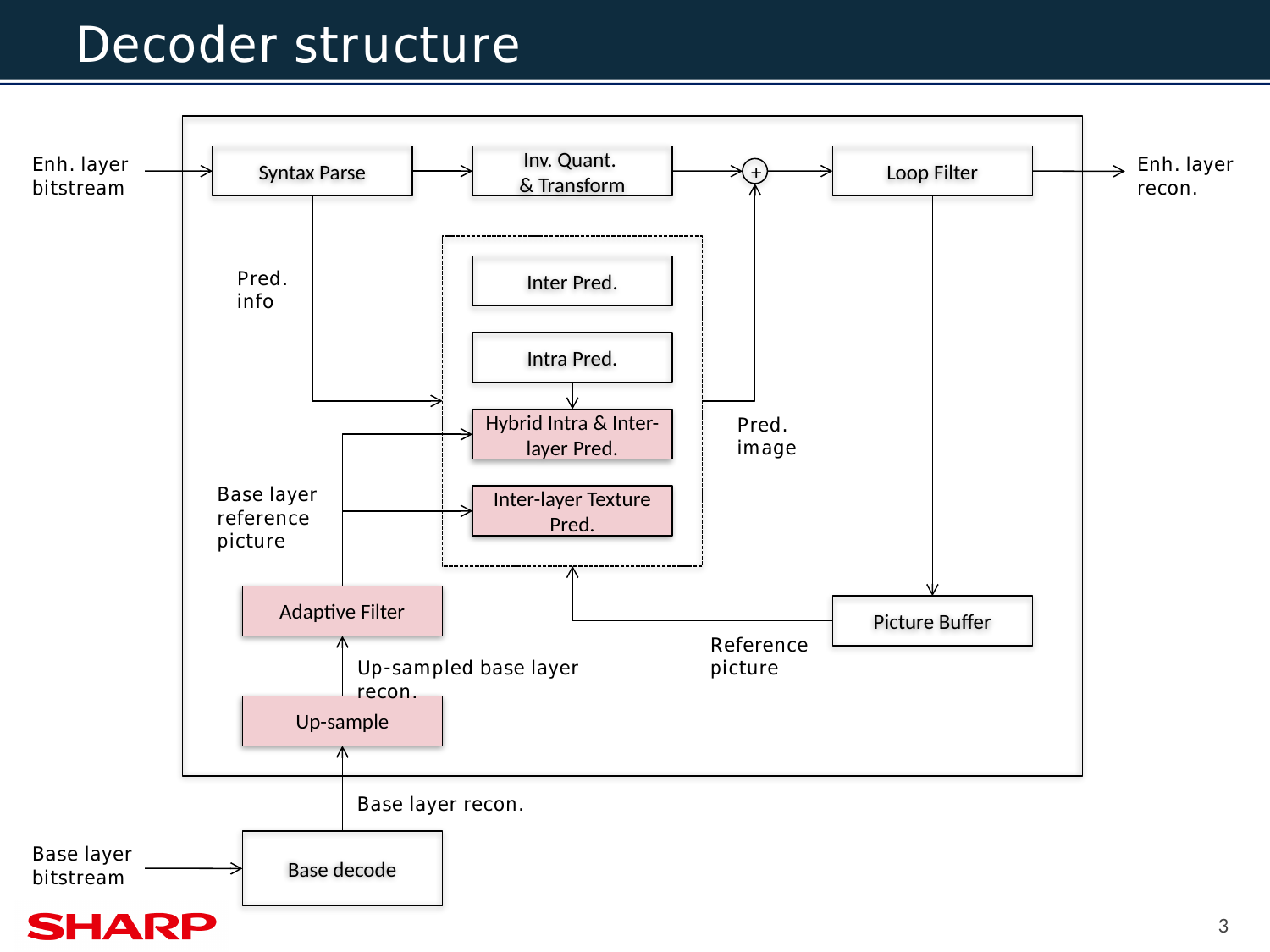

# Decoder structure

Enh. layer bitstream
Syntax Parse
Inv. Quant.
& Transform
Loop Filter
Enh. layer
recon.
+

Inter Pred.
Pred.
info
Intra Pred.
Pred. image
Hybrid Intra & Inter-layer Pred.
Base layer reference picture
Inter-layer Texture Pred.
Adaptive Filter
Picture Buffer
Reference picture
Up-sampled base layer recon.
Up-sample
Base layer recon.
Base decode
Base layer bitstream
3